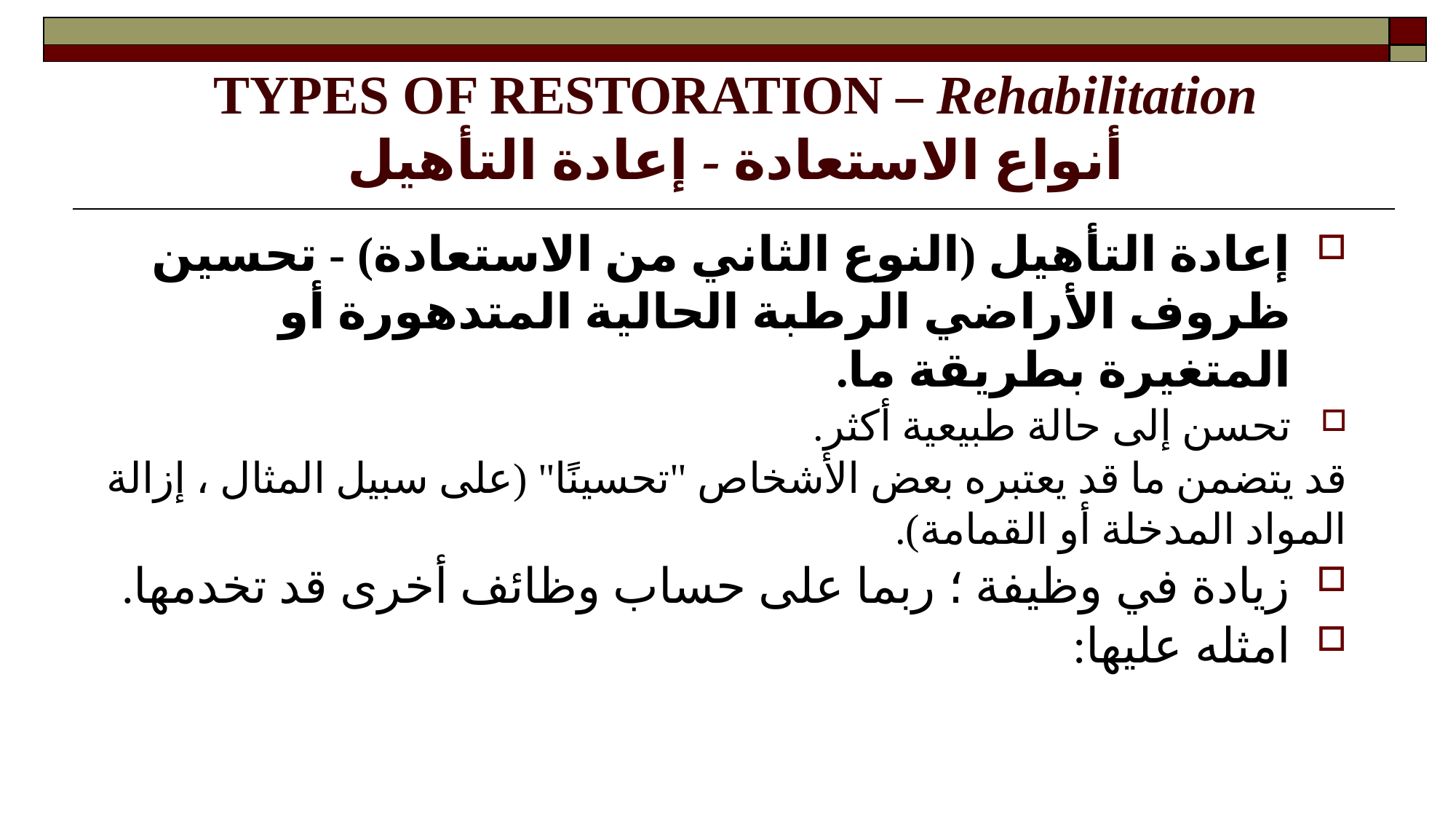

|  |  |
| --- | --- |
|  |  |
# TYPES OF RESTORATION – Rehabilitation أنواع الاستعادة - إعادة التأهيل
إعادة التأهيل (النوع الثاني من الاستعادة) - تحسين ظروف الأراضي الرطبة الحالية المتدهورة أو المتغيرة بطريقة ما.
تحسن إلى حالة طبيعية أكثر.
قد يتضمن ما قد يعتبره بعض الأشخاص "تحسينًا" (على سبيل المثال ، إزالة المواد المدخلة أو القمامة).
زيادة في وظيفة ؛ ربما على حساب وظائف أخرى قد تخدمها.
امثله عليها: